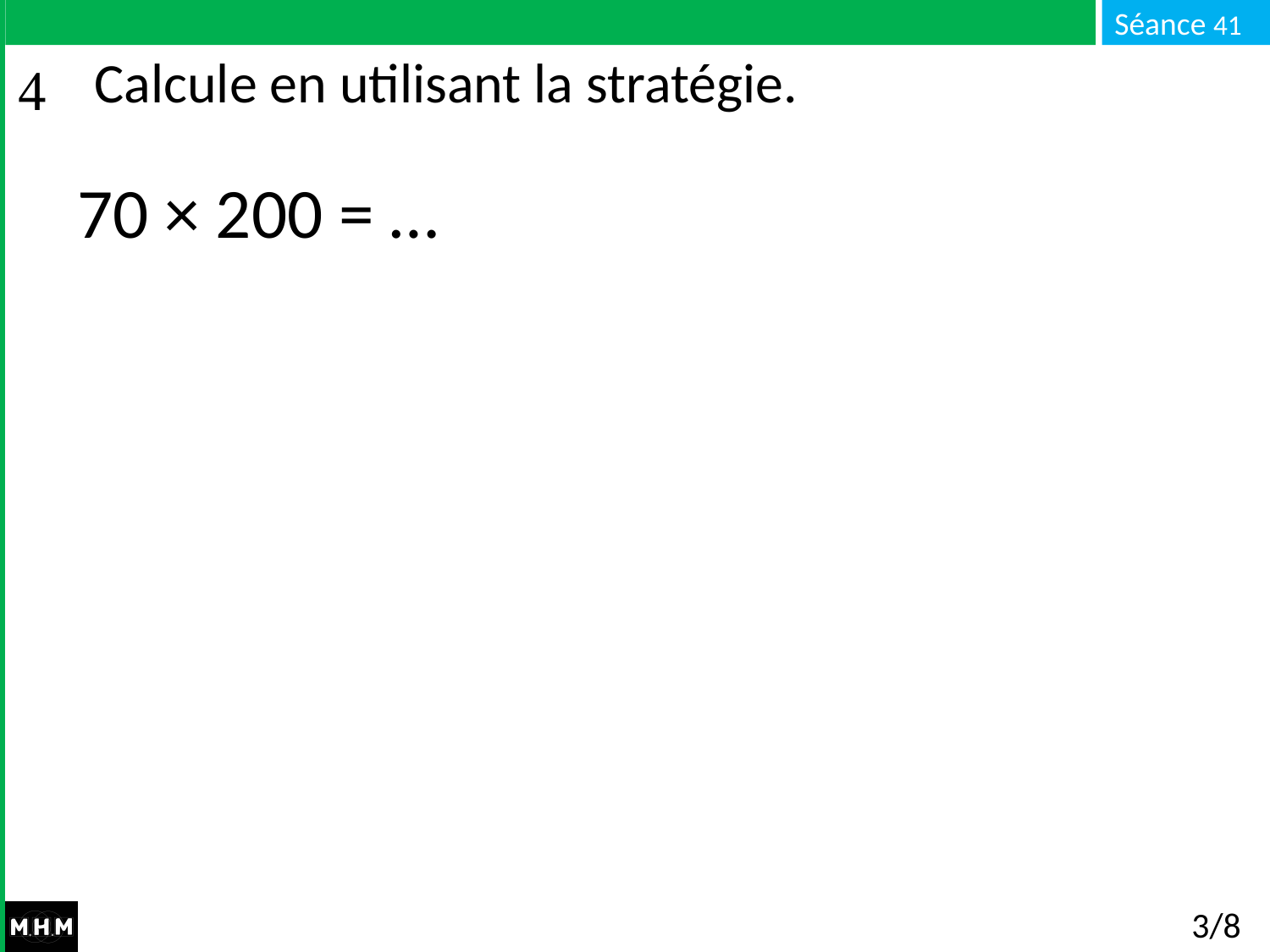

# Calcule en utilisant la stratégie.
70 × 200 = …
3/8